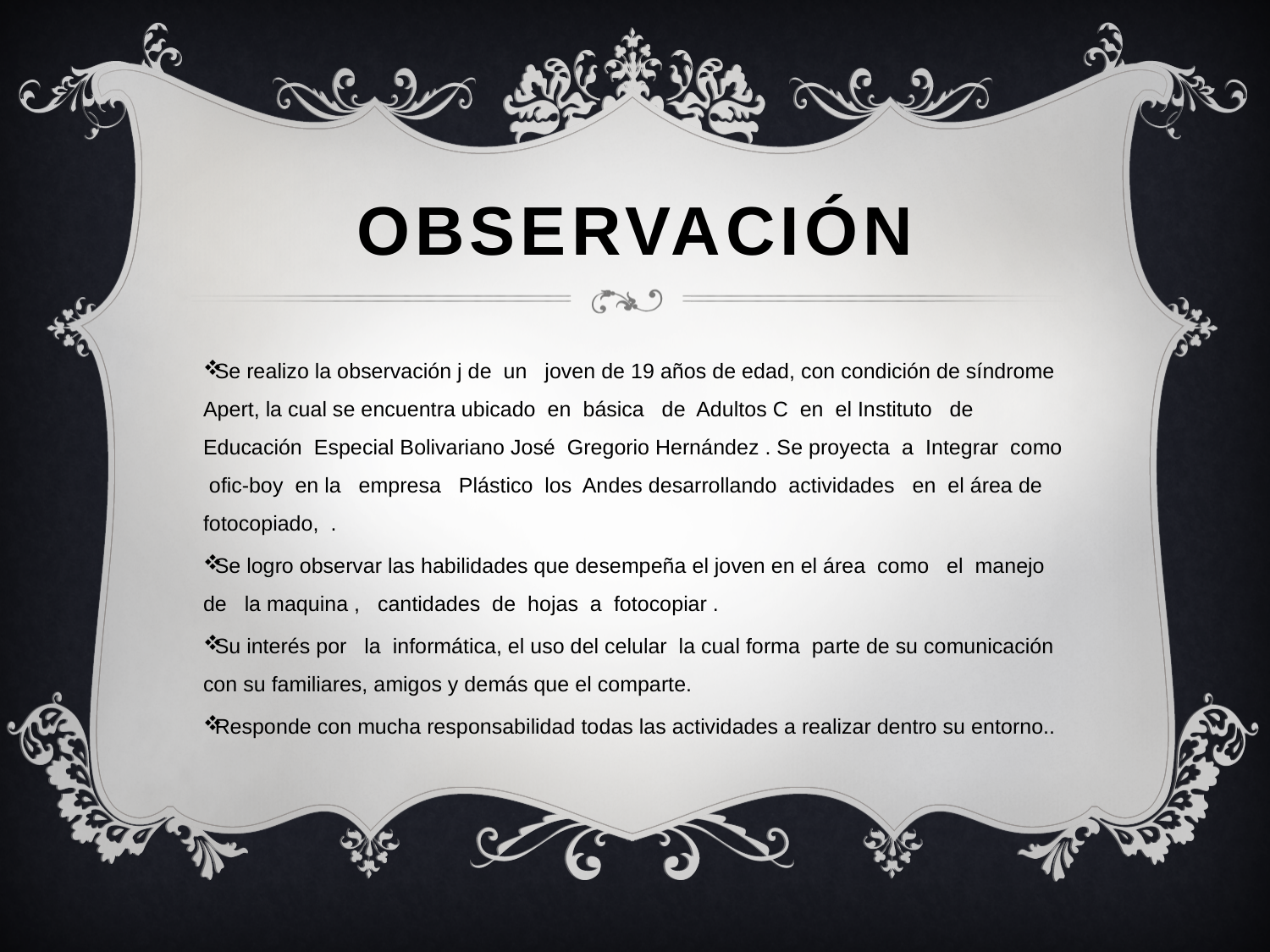

# observación
Se realizo la observación j de  un   joven de 19 años de edad, con condición de síndrome Apert, la cual se encuentra ubicado  en  básica   de  Adultos C  en  el Instituto   de  Educación  Especial Bolivariano José  Gregorio Hernández . Se proyecta  a  Integrar  como  ofic-boy  en la   empresa   Plástico  los  Andes desarrollando  actividades   en  el área de  fotocopiado,  .
Se logro observar las habilidades que desempeña el joven en el área  como   el  manejo  de   la maquina ,   cantidades  de  hojas  a  fotocopiar .
Su interés por   la  informática, el uso del celular  la cual forma  parte de su comunicación con su familiares, amigos y demás que el comparte.
Responde con mucha responsabilidad todas las actividades a realizar dentro su entorno..